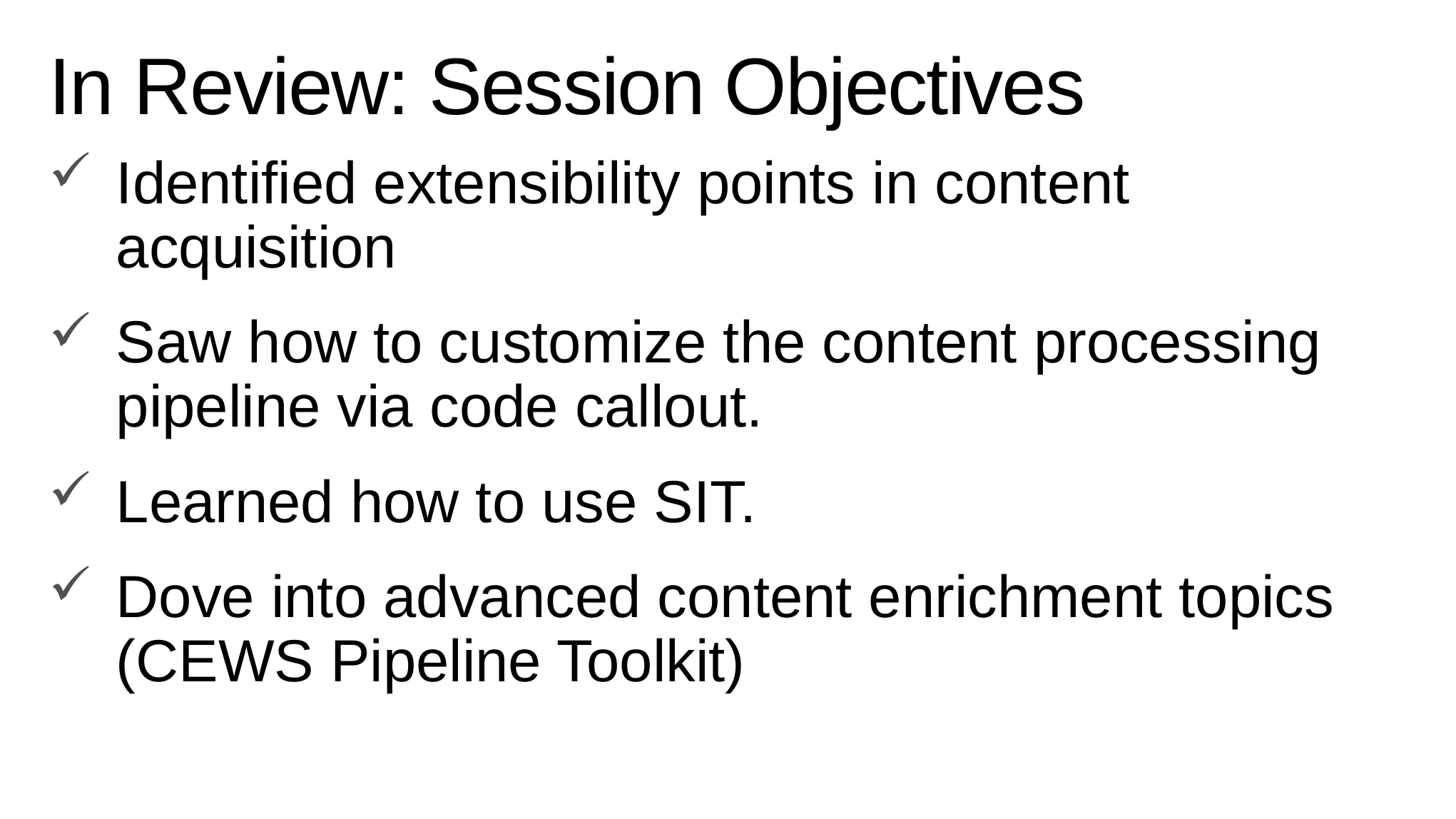

# In Review: Session Objectives
Identified extensibility points in content acquisition

Saw how to customize the content processing pipeline via code callout.

Learned how to use SIT.

Dove into advanced content enrichment topics (CEWS Pipeline Toolkit)